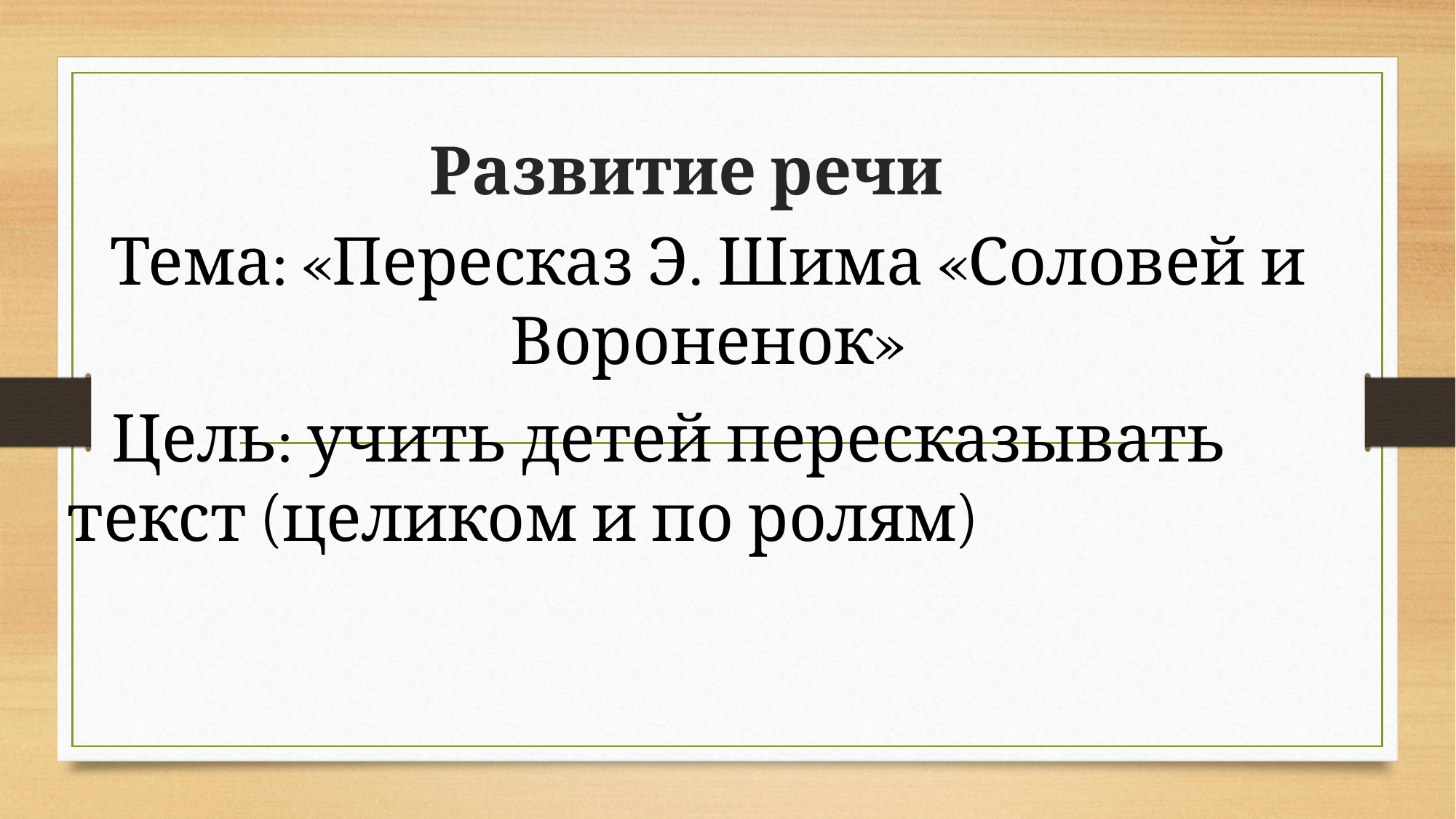

# Развитие речи
Тема: «Пересказ Э. Шима «Соловей и Вороненок»
   Цель: учить детей пересказывать текст (целиком и по ролям)